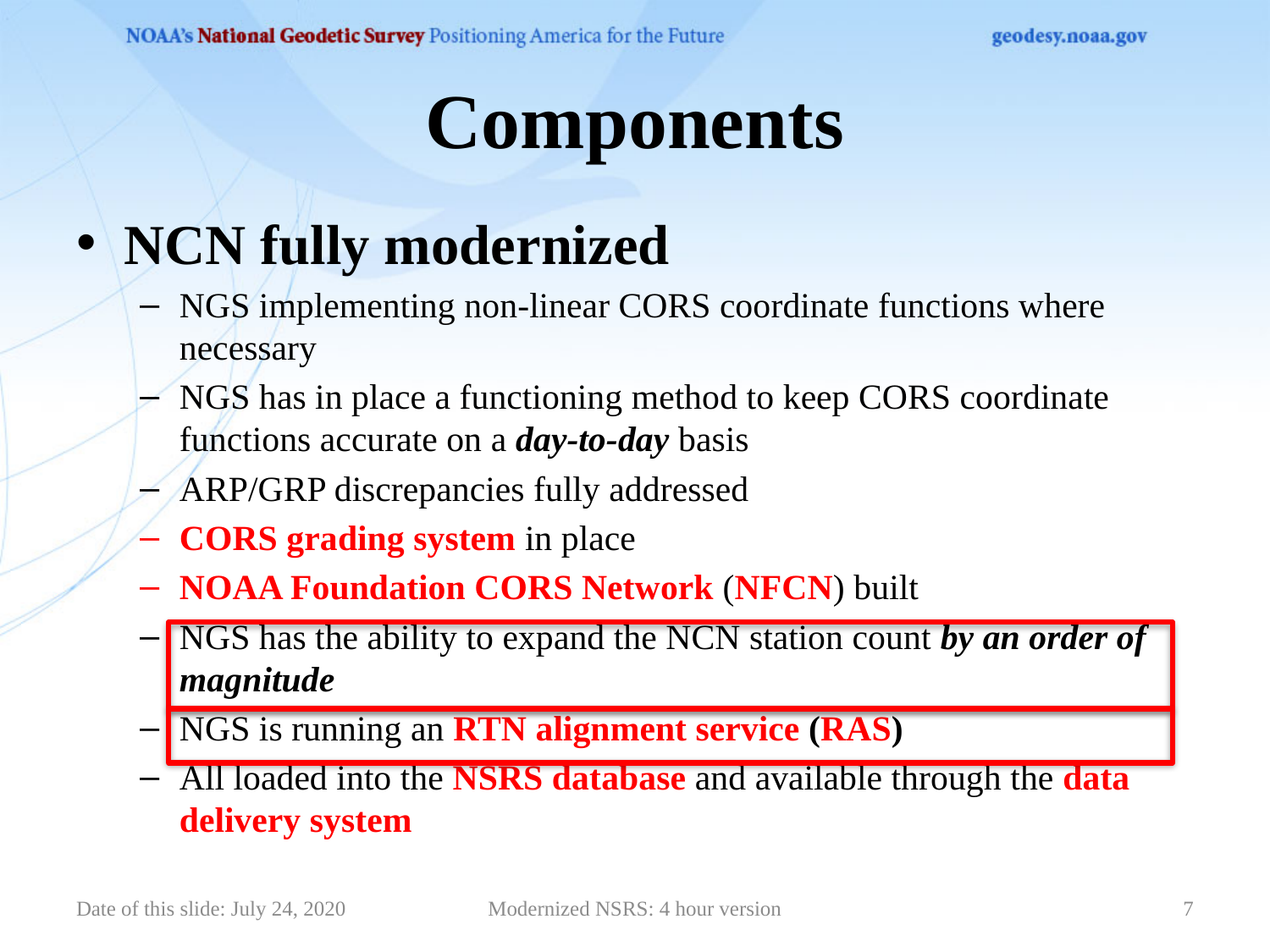

# Components
NCN fully modernized
NGS implementing non-linear CORS coordinate functions where necessary
NGS has in place a functioning method to keep CORS coordinate functions accurate on a day-to-day basis
ARP/GRP discrepancies fully addressed
CORS grading system in place
NOAA Foundation CORS Network (NFCN) built
NGS has the ability to expand the NCN station count by an order of magnitude
NGS is running an RTN alignment service (RAS)
All loaded into the NSRS database and available through the data delivery system

Date of this slide: July 24, 2020
Modernized NSRS: 4 hour version
7